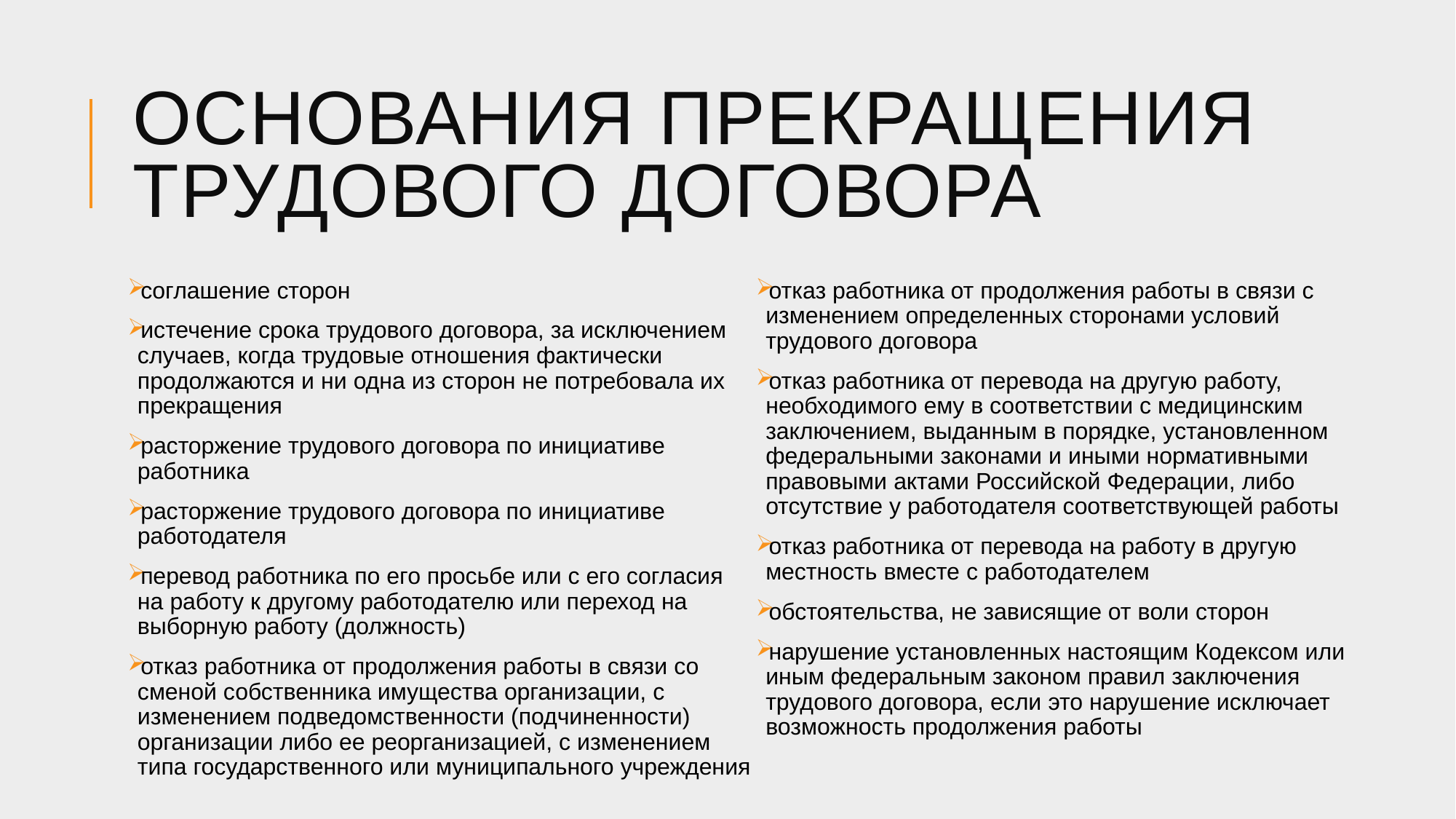

# Основания прекращения трудового договора
соглашение сторон
истечение срока трудового договора, за исключением случаев, когда трудовые отношения фактически продолжаются и ни одна из сторон не потребовала их прекращения
расторжение трудового договора по инициативе работника
расторжение трудового договора по инициативе работодателя
перевод работника по его просьбе или с его согласия на работу к другому работодателю или переход на выборную работу (должность)
отказ работника от продолжения работы в связи со сменой собственника имущества организации, с изменением подведомственности (подчиненности) организации либо ее реорганизацией, с изменением типа государственного или муниципального учреждения
отказ работника от продолжения работы в связи с изменением определенных сторонами условий трудового договора
отказ работника от перевода на другую работу, необходимого ему в соответствии с медицинским заключением, выданным в порядке, установленном федеральными законами и иными нормативными правовыми актами Российской Федерации, либо отсутствие у работодателя соответствующей работы
отказ работника от перевода на работу в другую местность вместе с работодателем
обстоятельства, не зависящие от воли сторон
нарушение установленных настоящим Кодексом или иным федеральным законом правил заключения трудового договора, если это нарушение исключает возможность продолжения работы